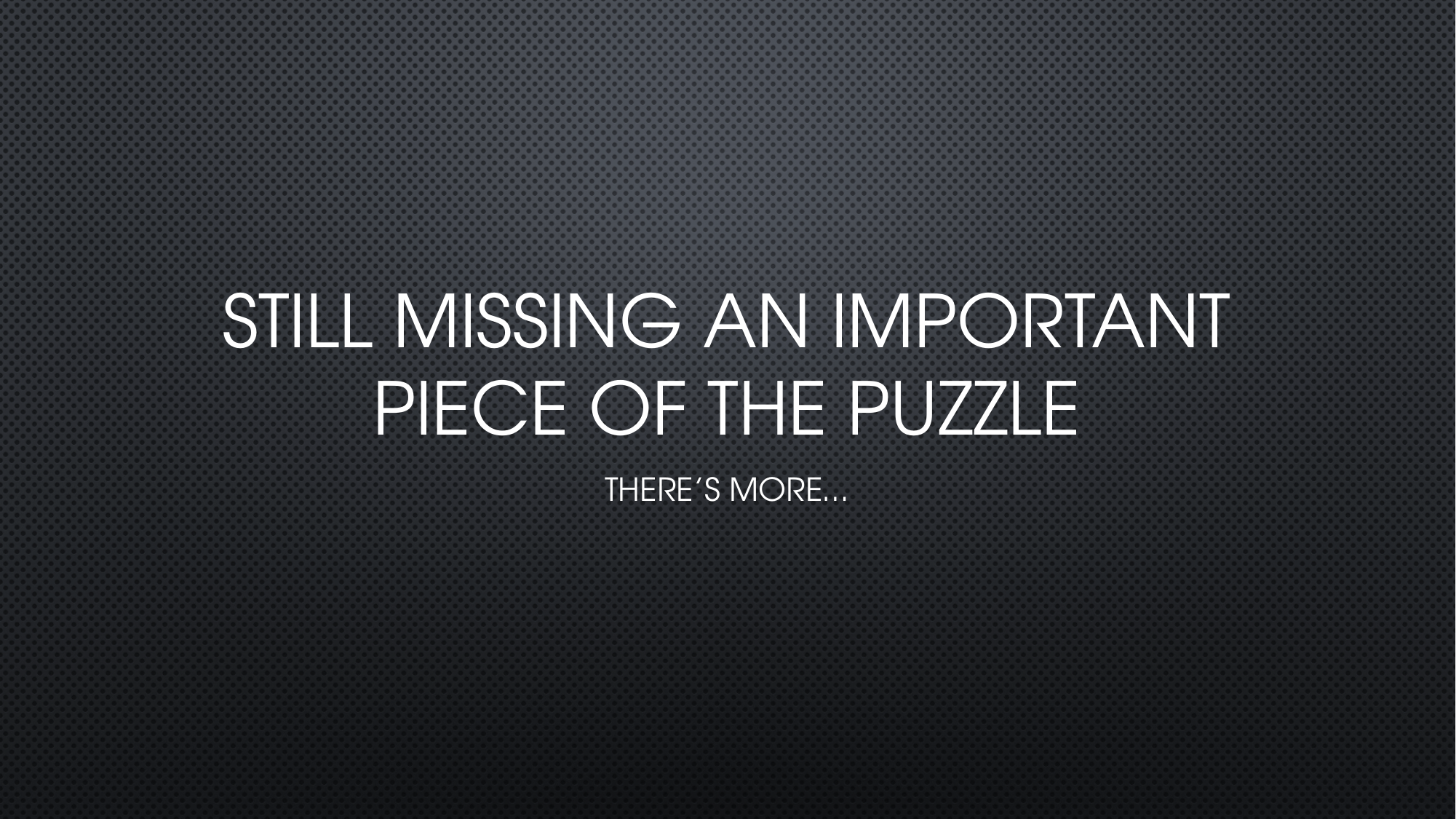

# Still missing an important piece of the puzzle
There’s more…